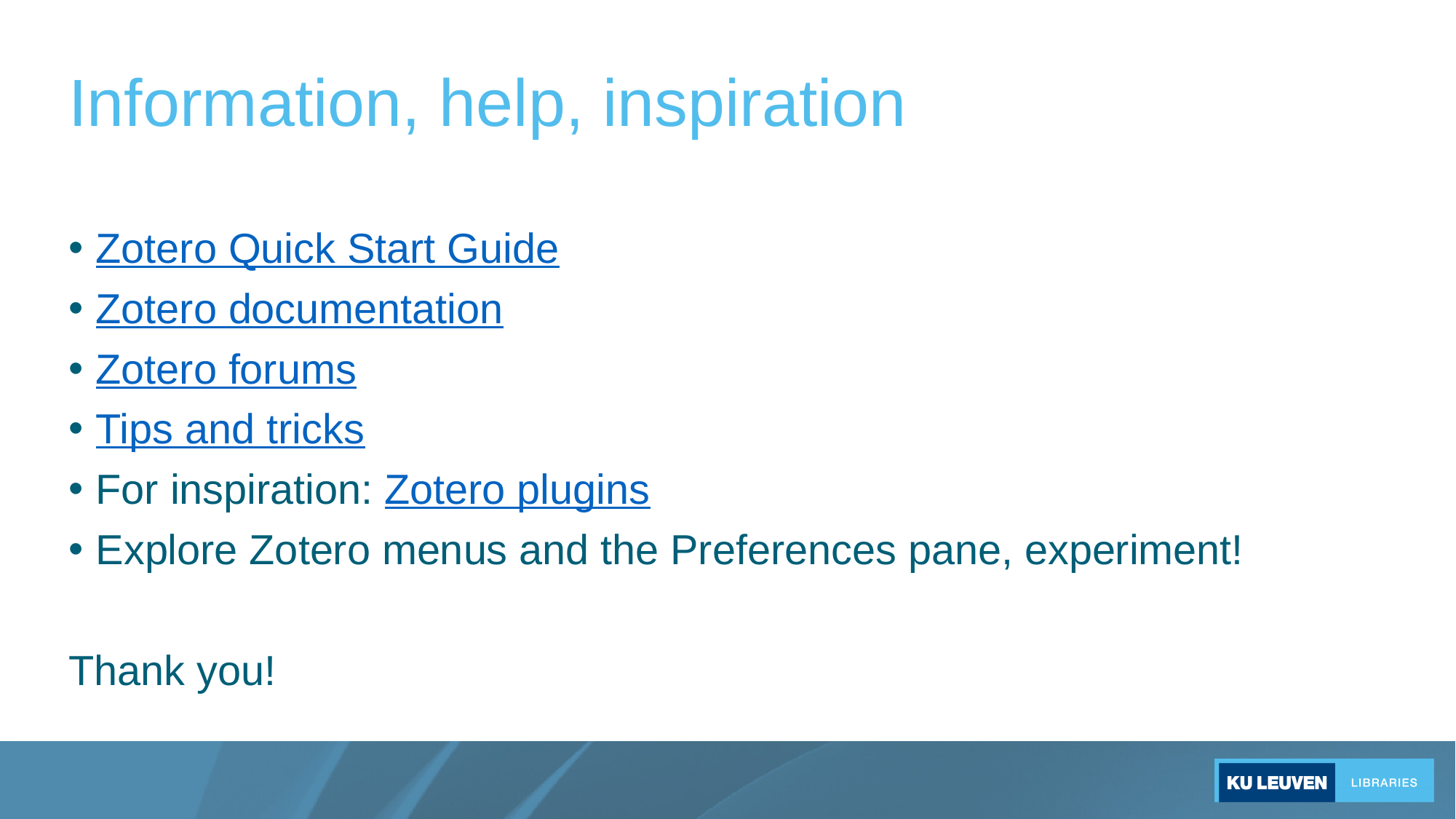

# Information, help, inspiration
Zotero Quick Start Guide
Zotero documentation
Zotero forums
Tips and tricks
For inspiration: Zotero plugins
Explore Zotero menus and the Preferences pane, experiment!

Thank you!